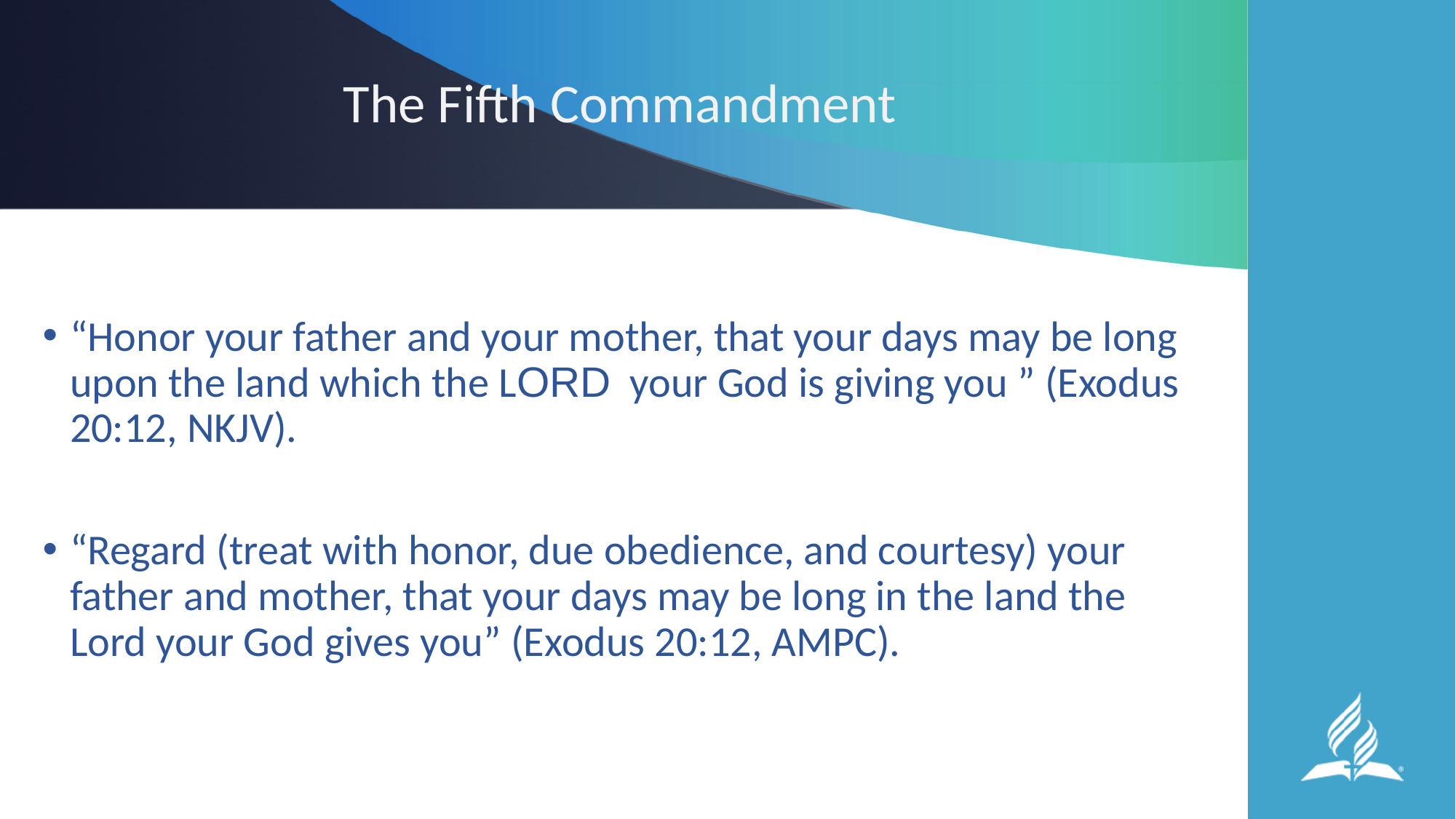

# The Fifth Commandment
“Honor your father and your mother, that your days may be long upon the land which the Lord  your God is giving you ” (Exodus 20:12, NKJV).

“Regard (treat with honor, due obedience, and courtesy) your father and mother, that your days may be long in the land the Lord your God gives you” (Exodus 20:12, AMPC).